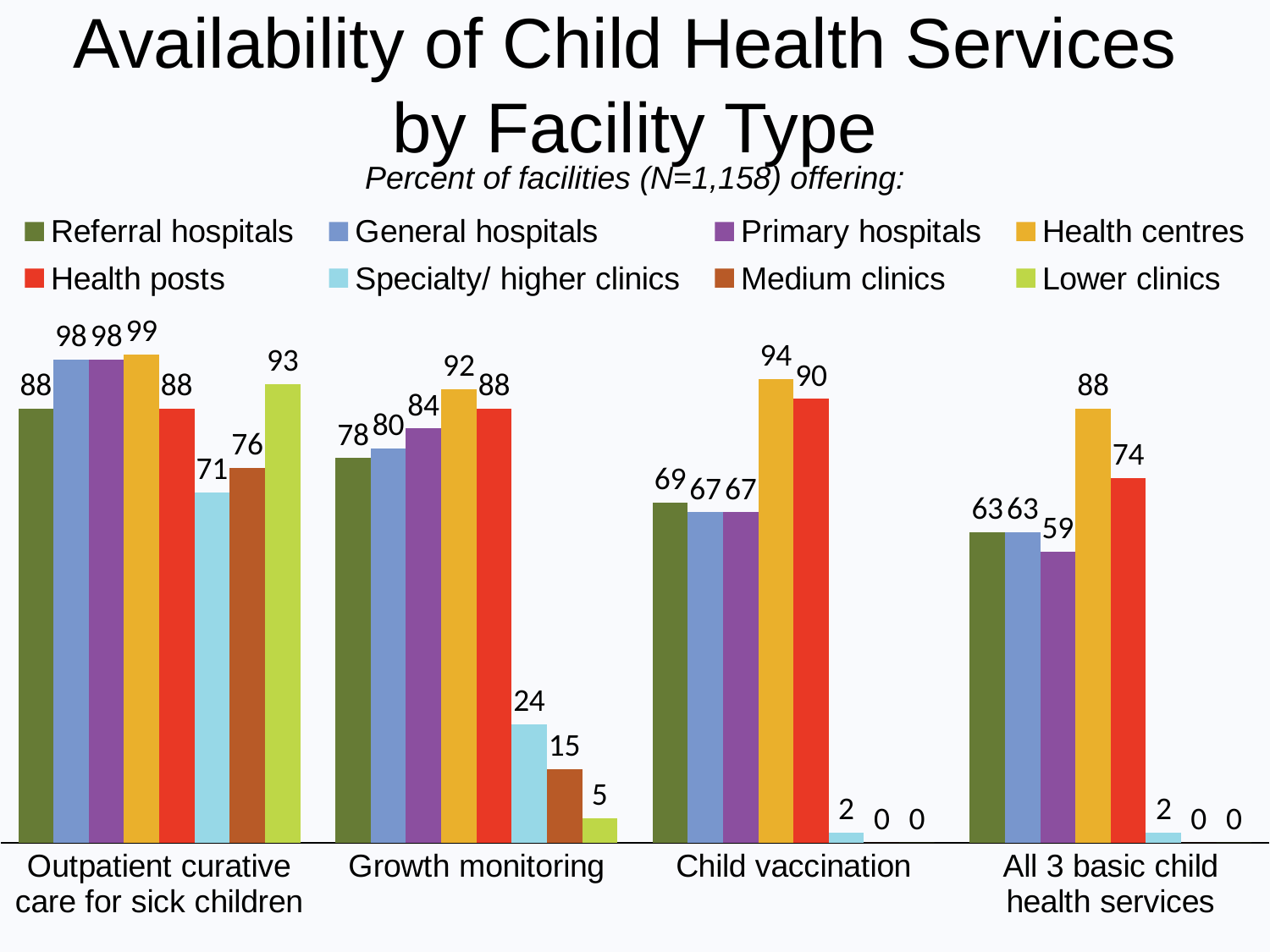

Availability of Child Health Services
by Facility Type
Percent of facilities (N=1,158) offering:

### Chart

| Category | Referral hospitals | General hospitals | Primary hospitals | Health centres | Health posts | Specialty/ higher clinics | Medium clinics | Lower clinics |
|---|---|---|---|---|---|---|---|---|
| Outpatient curative care for sick children | 88.0 | 98.0 | 98.0 | 99.0 | 88.0 | 71.0 | 76.0 | 93.0 |
| Growth monitoring | 78.0 | 80.0 | 84.0 | 92.0 | 88.0 | 24.0 | 15.0 | 5.0 |
| Child vaccination | 69.0 | 67.0 | 67.0 | 94.0 | 90.0 | 2.0 | 0.0 | 0.0 |
| All 3 basic child health services | 63.0 | 63.0 | 59.0 | 88.0 | 74.0 | 2.0 | 0.0 | 0.0 |